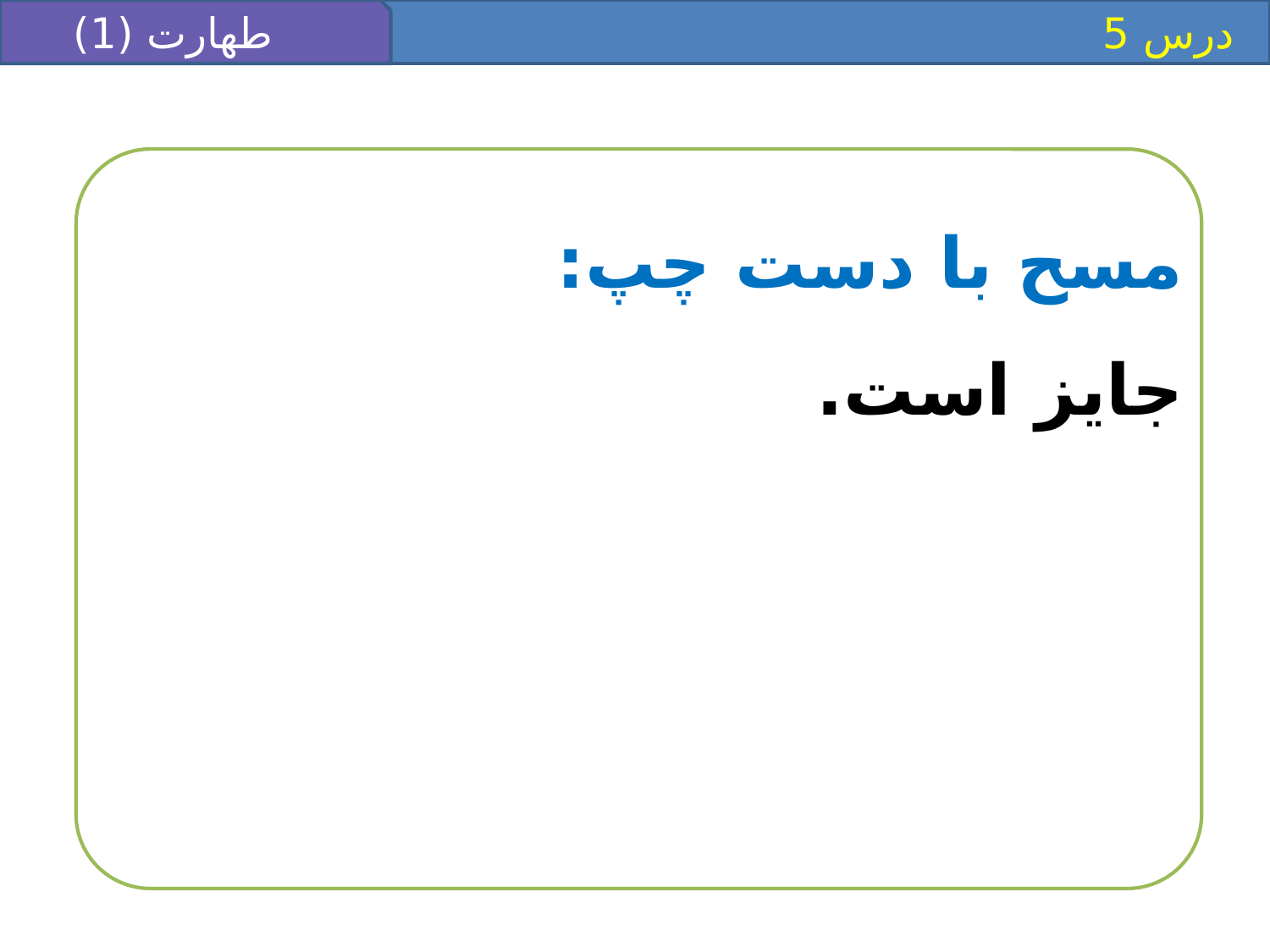

طهارت (1)
 درس 5

مسح با دست چپ:
جايز است.